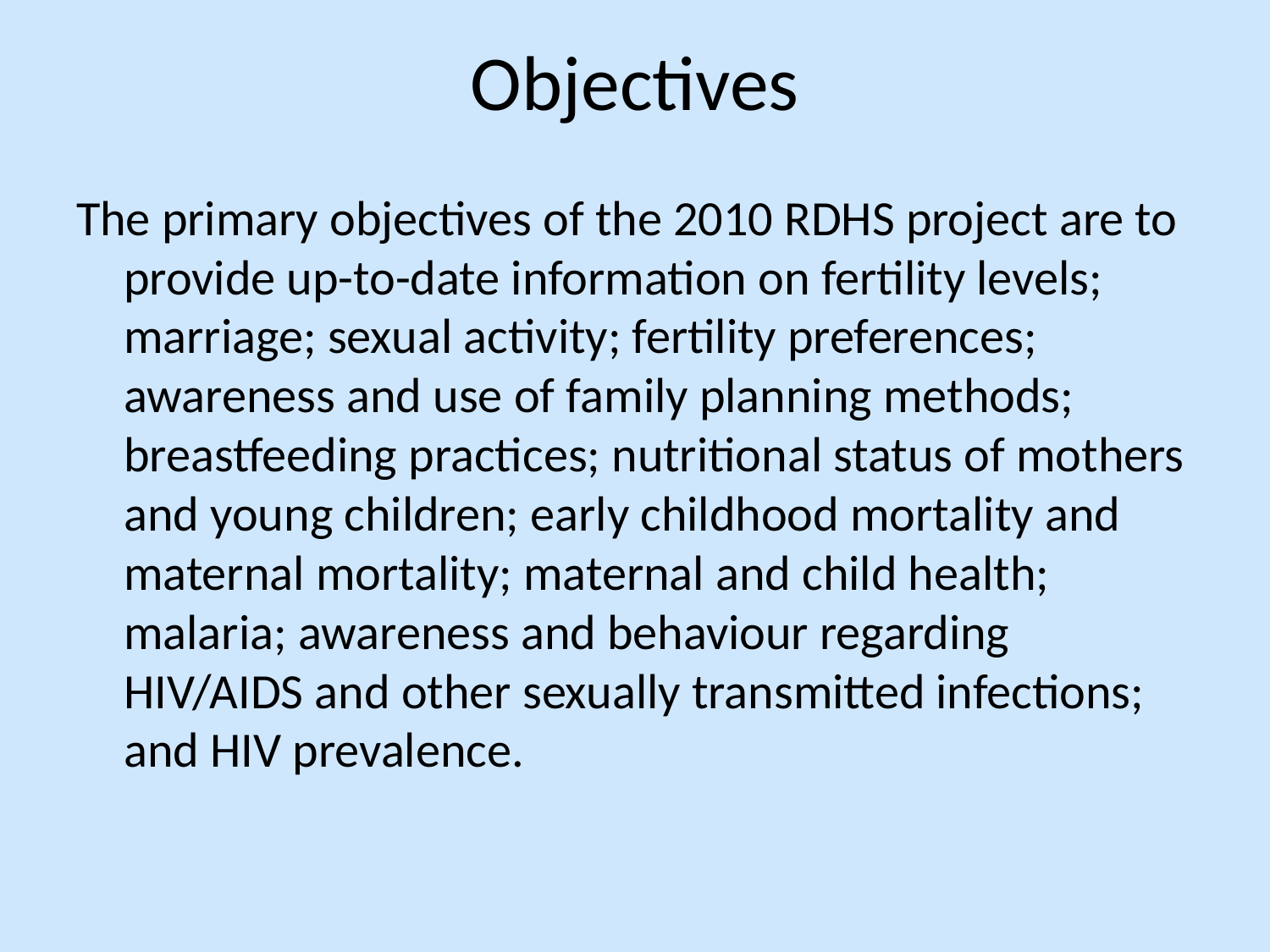

# Objectives
The primary objectives of the 2010 RDHS project are to provide up-to-date information on fertility levels; marriage; sexual activity; fertility preferences; awareness and use of family planning methods; breastfeeding practices; nutritional status of mothers and young children; early childhood mortality and maternal mortality; maternal and child health; malaria; awareness and behaviour regarding HIV/AIDS and other sexually transmitted infections; and HIV prevalence.